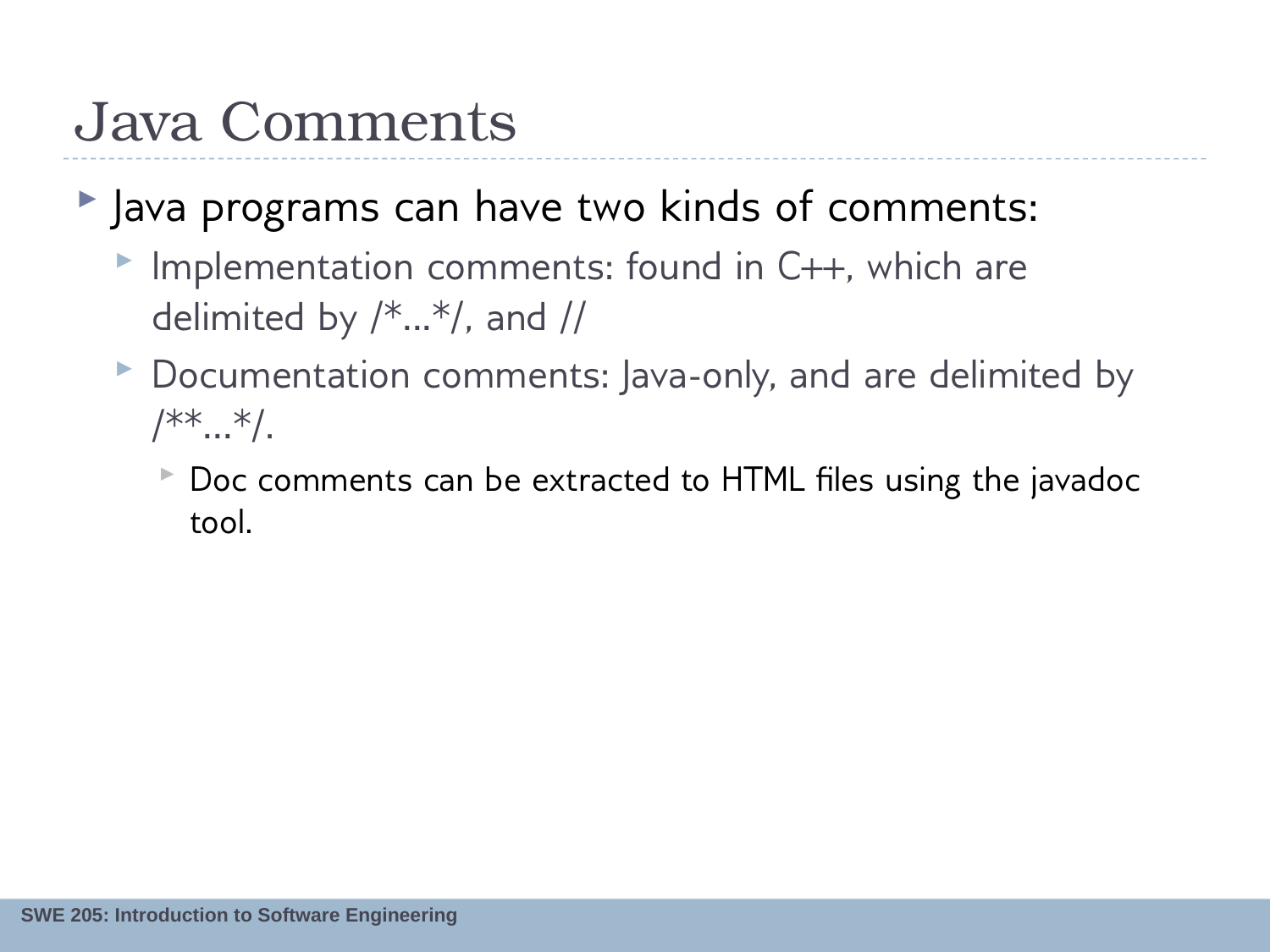

# Java Comments
Java programs can have two kinds of comments:
Implementation comments: found in C++, which are delimited by /*...*/, and //
Documentation comments: Java-only, and are delimited by /**...*/.
Doc comments can be extracted to HTML files using the javadoc tool.